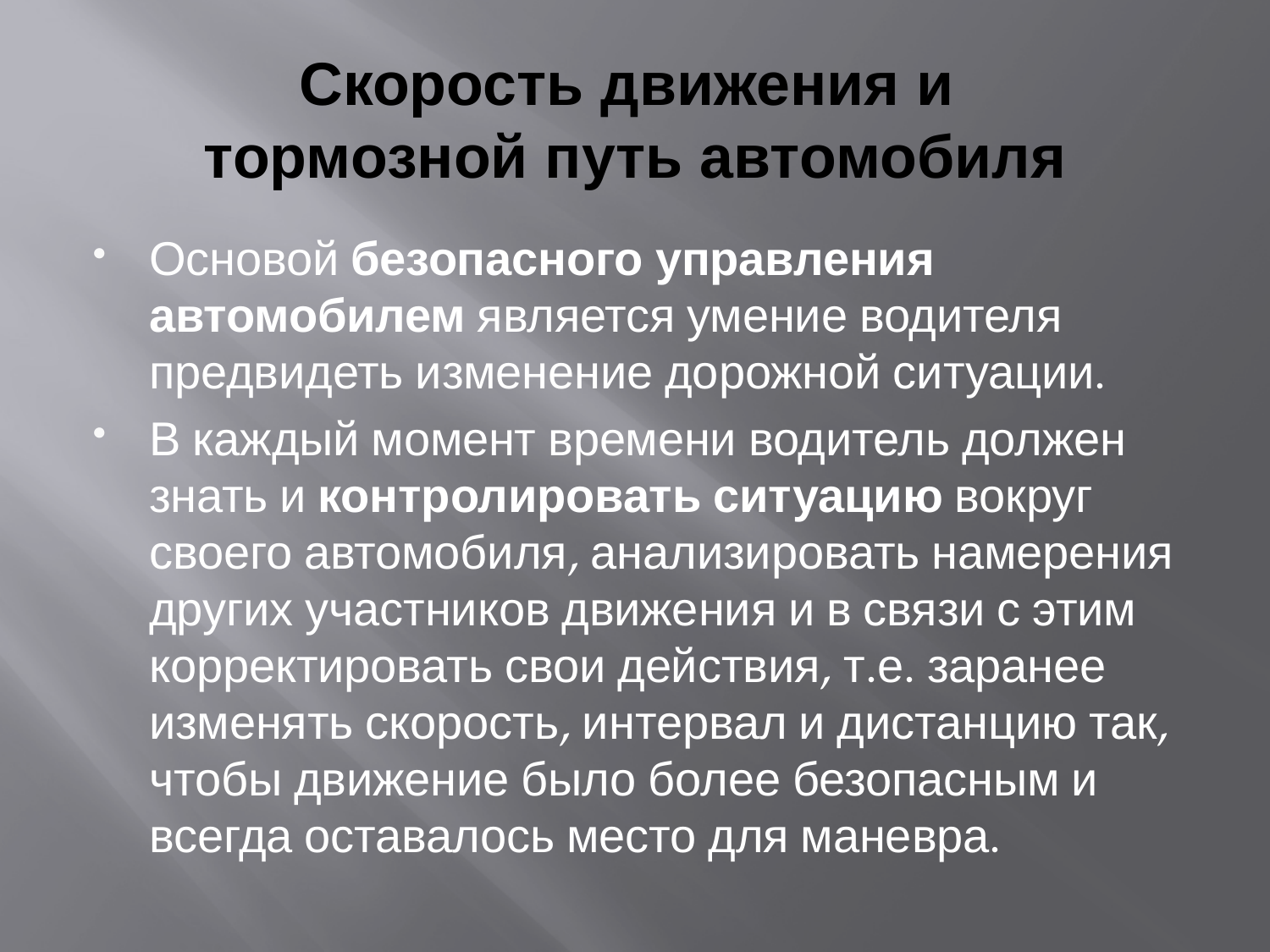

# Скорость движения и тормозной путь автомобиля
Основой безопасного управления автомобилем является умение водителя предвидеть изменение дорожной ситуации.
В каждый момент времени водитель должен знать и контролировать ситуацию вокруг своего автомобиля, анализировать намерения других участников движения и в связи с этим корректировать свои действия, т.е. заранее изменять скорость, интервал и дистанцию так, чтобы движение было более безопасным и всегда оставалось место для маневра.